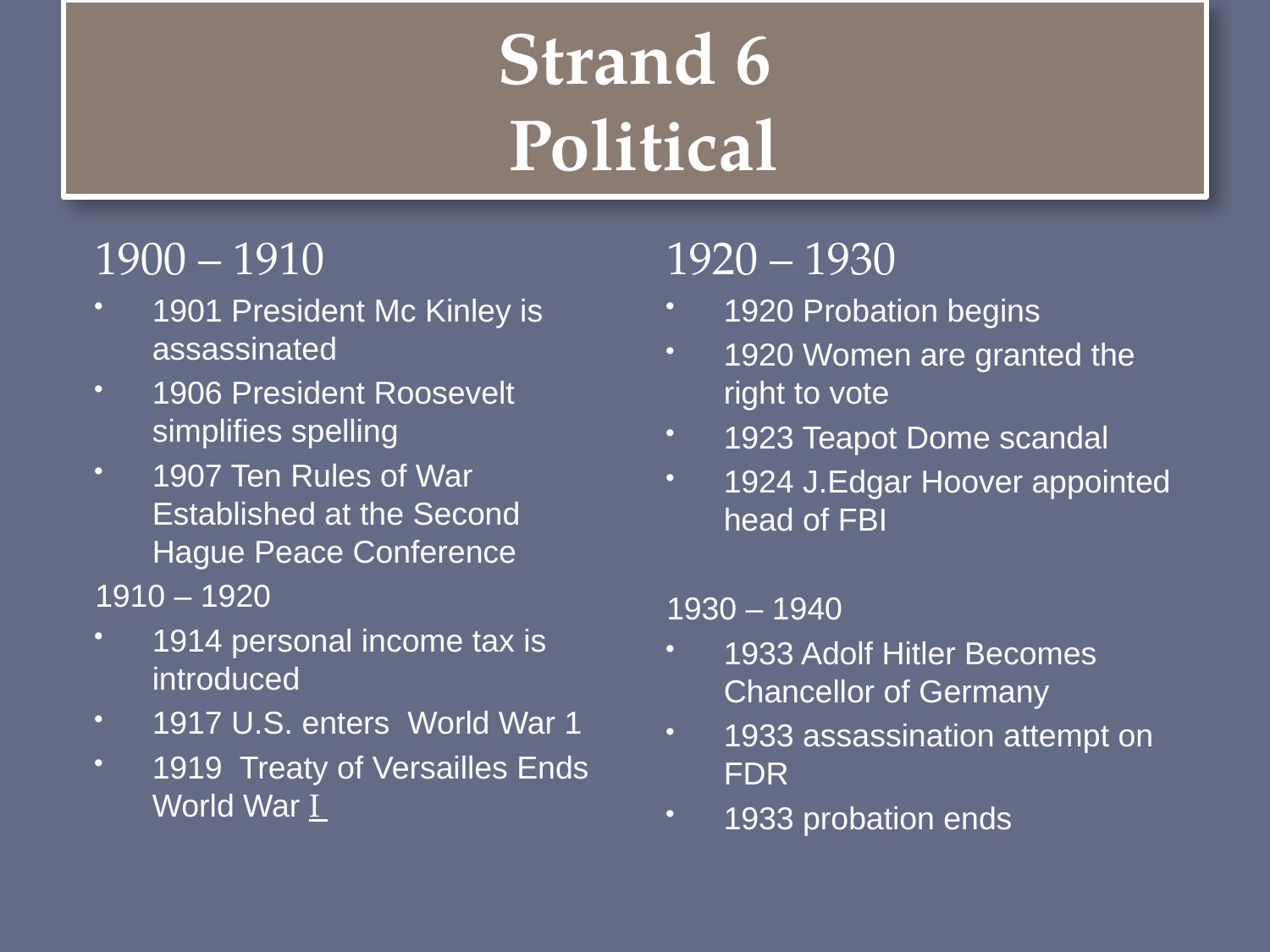

# Strand 6 Political
1900 – 1910
1901 President Mc Kinley is assassinated
1906 President Roosevelt simplifies spelling
1907 Ten Rules of War Established at the Second Hague Peace Conference
1910 – 1920
1914 personal income tax is introduced
1917 U.S. enters  World War 1
1919  Treaty of Versailles Ends World War I
1920 – 1930
1920 Probation begins
1920 Women are granted the right to vote
1923 Teapot Dome scandal
1924 J.Edgar Hoover appointed head of FBI

1930 – 1940
1933 Adolf Hitler Becomes Chancellor of Germany
1933 assassination attempt on FDR
1933 probation ends